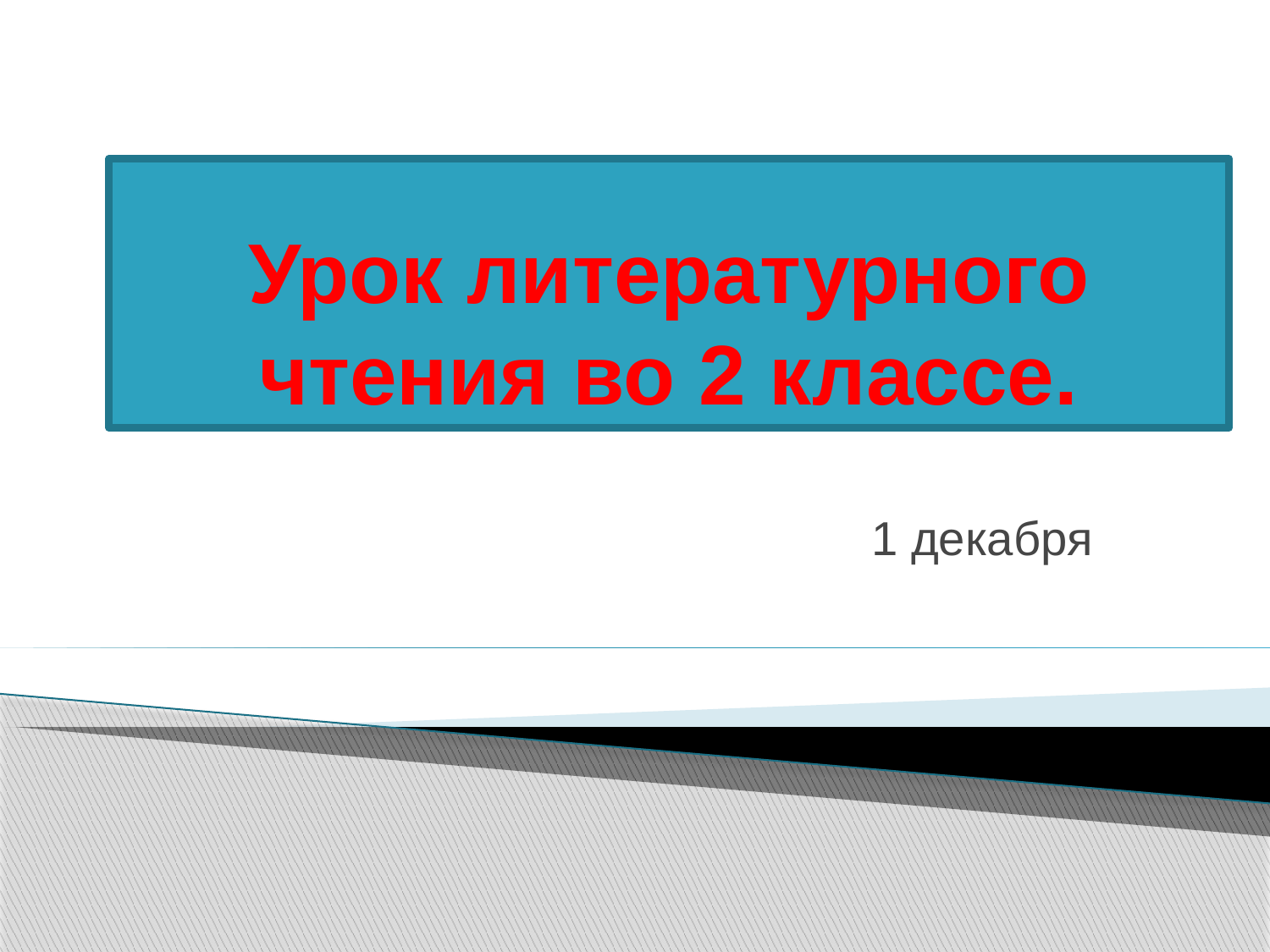

# Урок литературного чтения во 2 классе.
1 декабря